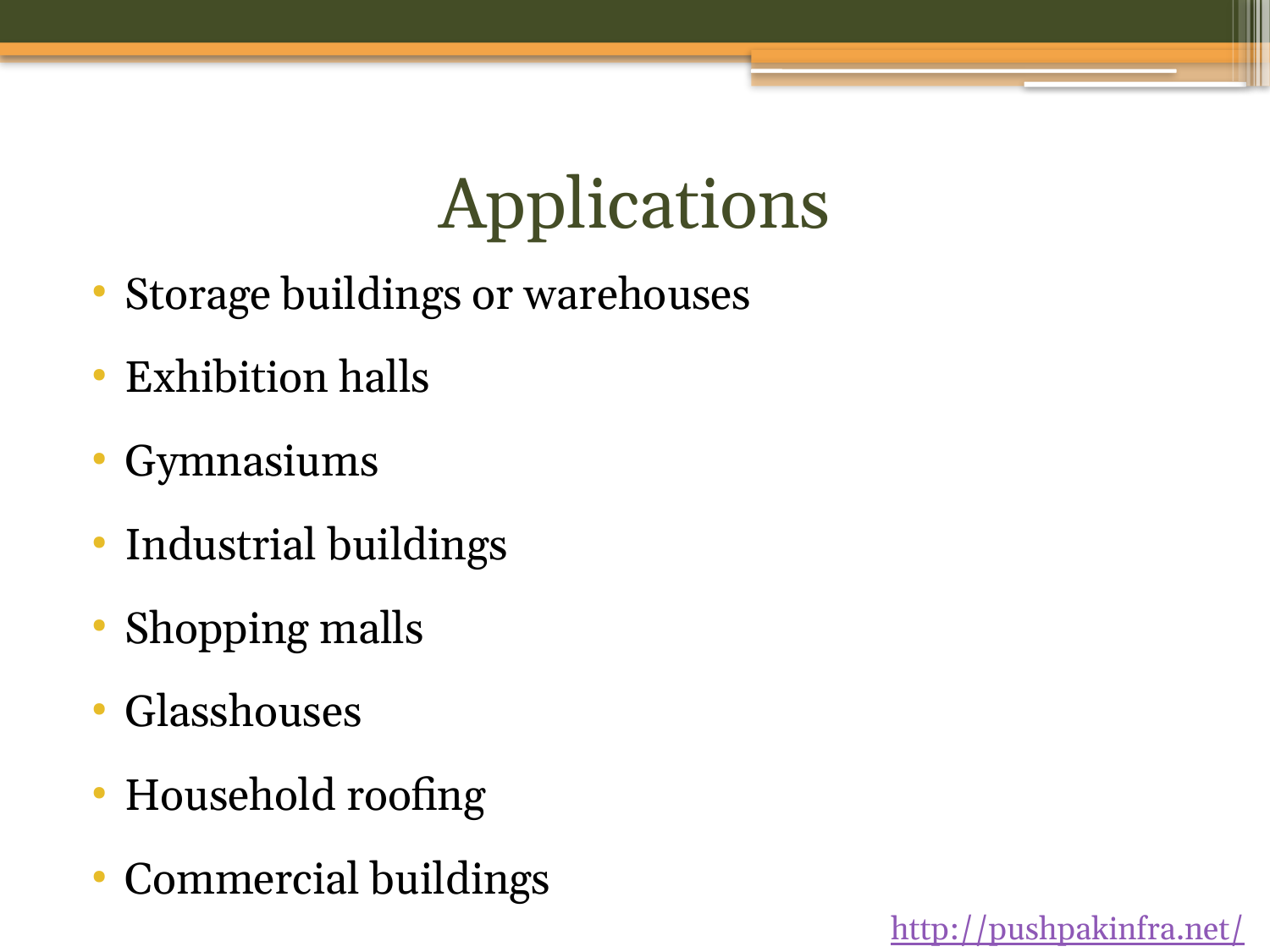

# Applications
Storage buildings or warehouses
Exhibition halls
Gymnasiums
Industrial buildings
Shopping malls
Glasshouses
Household roofing
Commercial buildings
http://pushpakinfra.net/